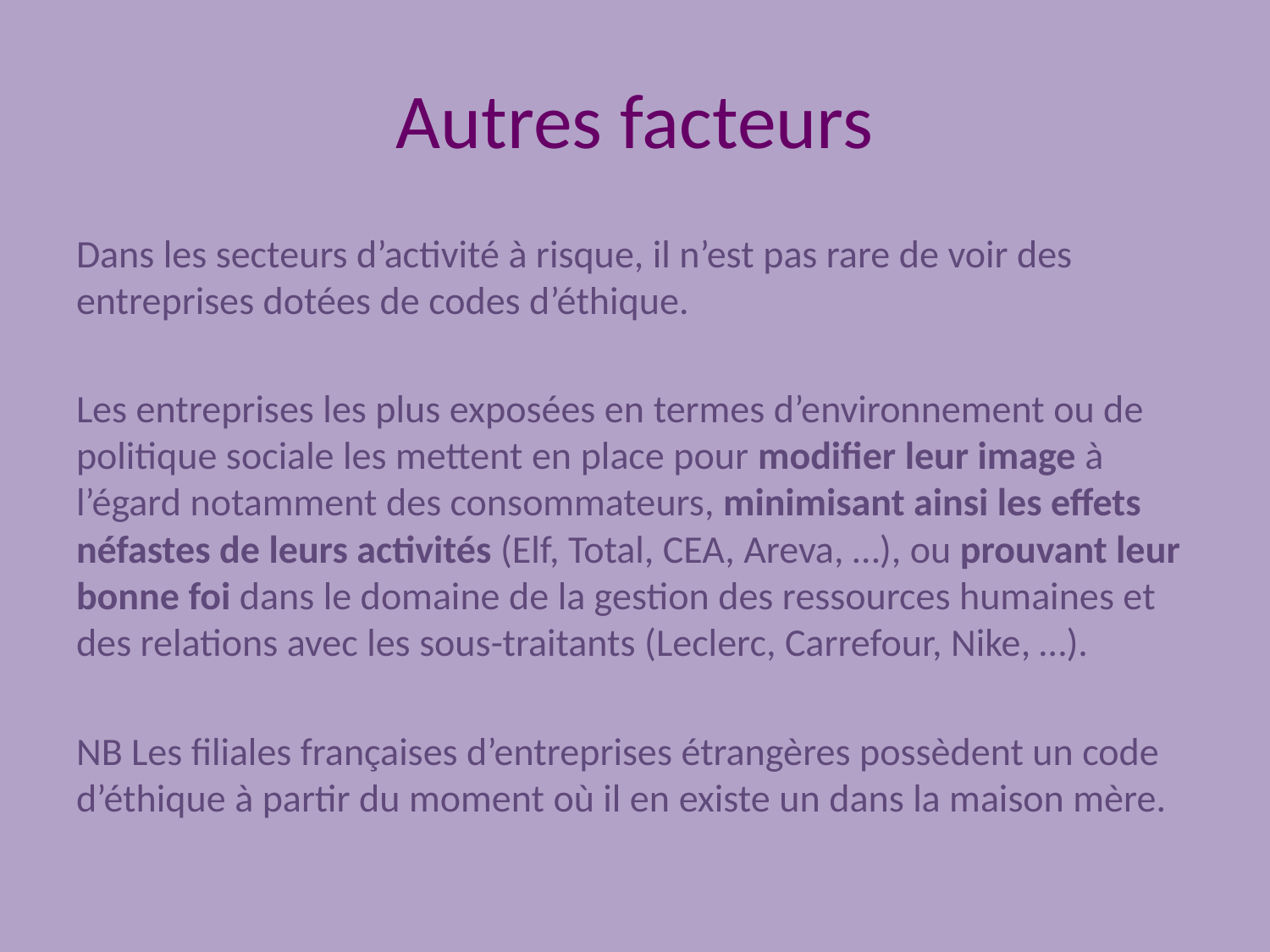

# Autres facteurs
Dans les secteurs d’activité à risque, il n’est pas rare de voir des entreprises dotées de codes d’éthique.

Les entreprises les plus exposées en termes d’environnement ou de politique sociale les mettent en place pour modifier leur image à l’égard notamment des consommateurs, minimisant ainsi les effets néfastes de leurs activités (Elf, Total, CEA, Areva, …), ou prouvant leur bonne foi dans le domaine de la gestion des ressources humaines et des relations avec les sous-traitants (Leclerc, Carrefour, Nike, …).

NB Les filiales françaises d’entreprises étrangères possèdent un code d’éthique à partir du moment où il en existe un dans la maison mère.